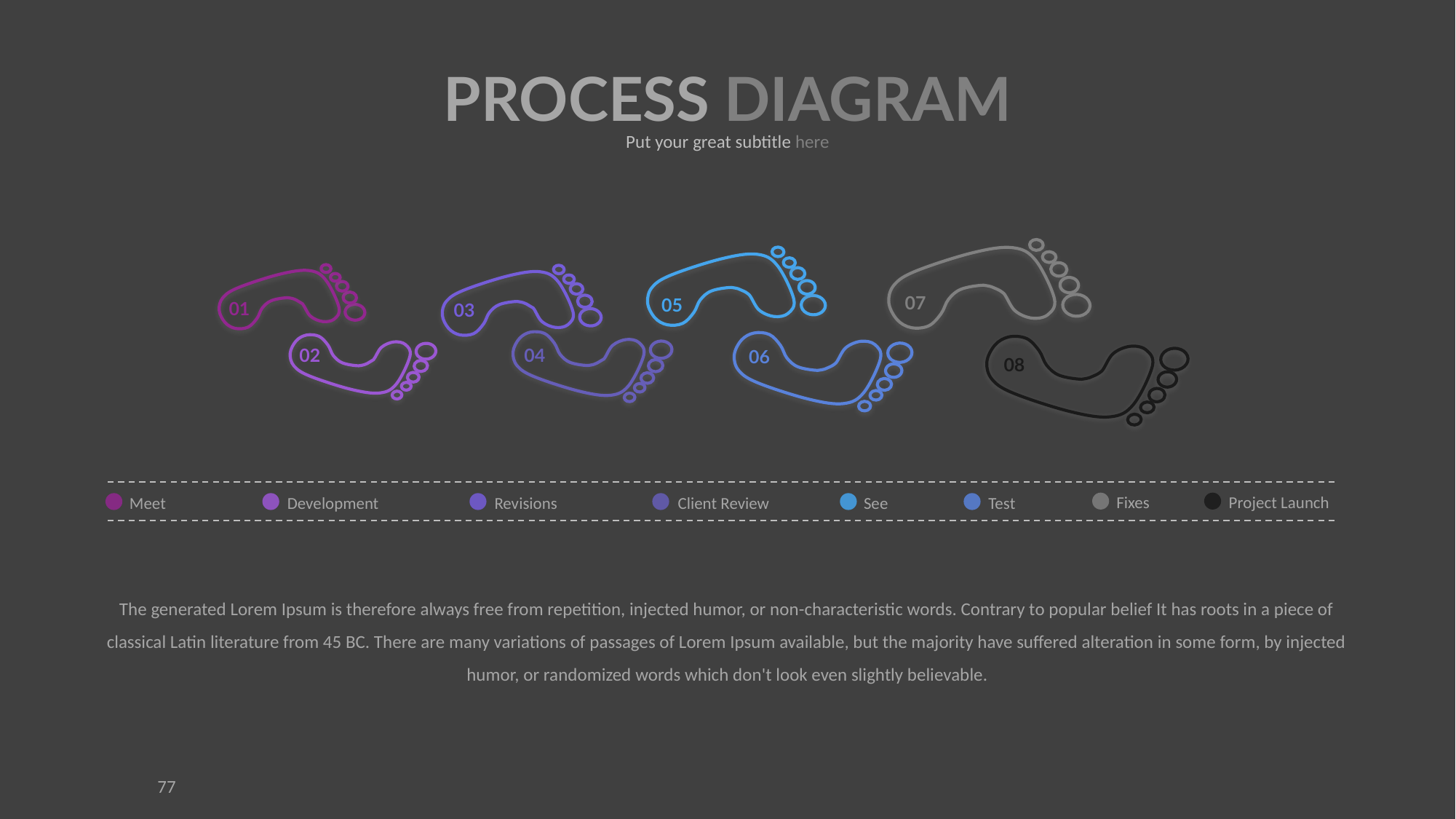

PROCESS DIAGRAM
Put your great subtitle here

07
05

01
03
04
02
06
08
Fixes

Project Launch

Meet

Development

Revisions

Client Review

See

Test

The generated Lorem Ipsum is therefore always free from repetition, injected humor, or non-characteristic words. Contrary to popular belief It has roots in a piece of classical Latin literature from 45 BC. There are many variations of passages of Lorem Ipsum available, but the majority have suffered alteration in some form, by injected humor, or randomized words which don't look even slightly believable.
77